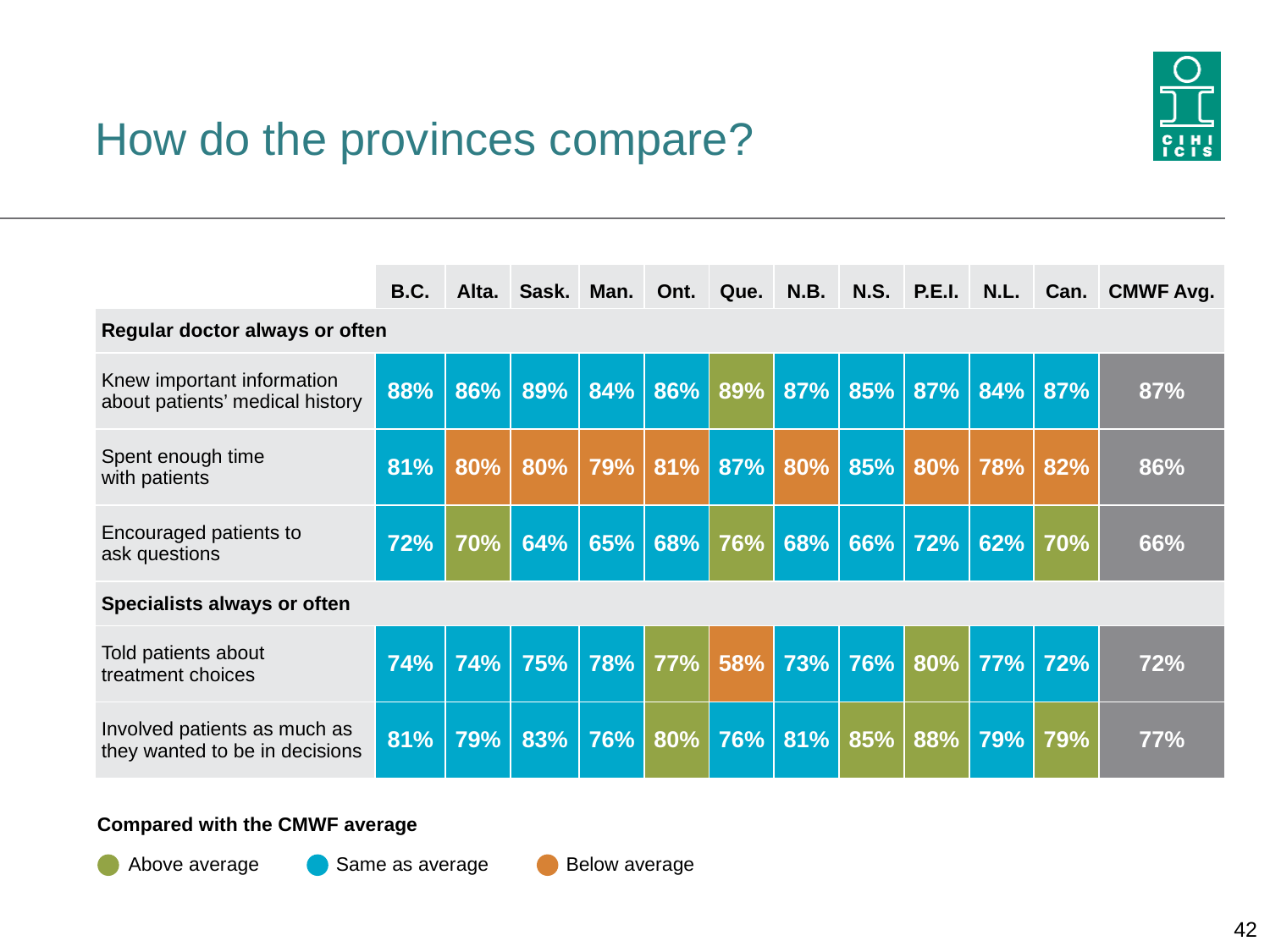

# How do the provinces compare?
|  | B.C. | Alta. | Sask. | Man. | Ont. | Que. | N.B. | N.S. | P.E.I. | N.L. | Can. | CMWF Avg. |
| --- | --- | --- | --- | --- | --- | --- | --- | --- | --- | --- | --- | --- |
| Regular doctor always or often |  |  |  |  |  |  |  |  |  |  |  |  |
| Knew important information about patients’ medical history | 88% | 86% | 89% | 84% | 86% | 89% | 87% | 85% | 87% | 84% | 87% | 87% |
| Spent enough time with patients | 81% | 80% | 80% | 79% | 81% | 87% | 80% | 85% | 80% | 78% | 82% | 86% |
| Encouraged patients to ask questions | 72% | 70% | 64% | 65% | 68% | 76% | 68% | 66% | 72% | 62% | 70% | 66% |
| Specialists always or often |  |  |  |  |  |  |  |  |  |  |  |  |
| Told patients about treatment choices | 74% | 74% | 75% | 78% | 77% | 58% | 73% | 76% | 80% | 77% | 72% | 72% |
| Involved patients as much as they wanted to be in decisions | 81% | 79% | 83% | 76% | 80% | 76% | 81% | 85% | 88% | 79% | 79% | 77% |
Compared with the CMWF average
Above average

Same as average

Below average

42